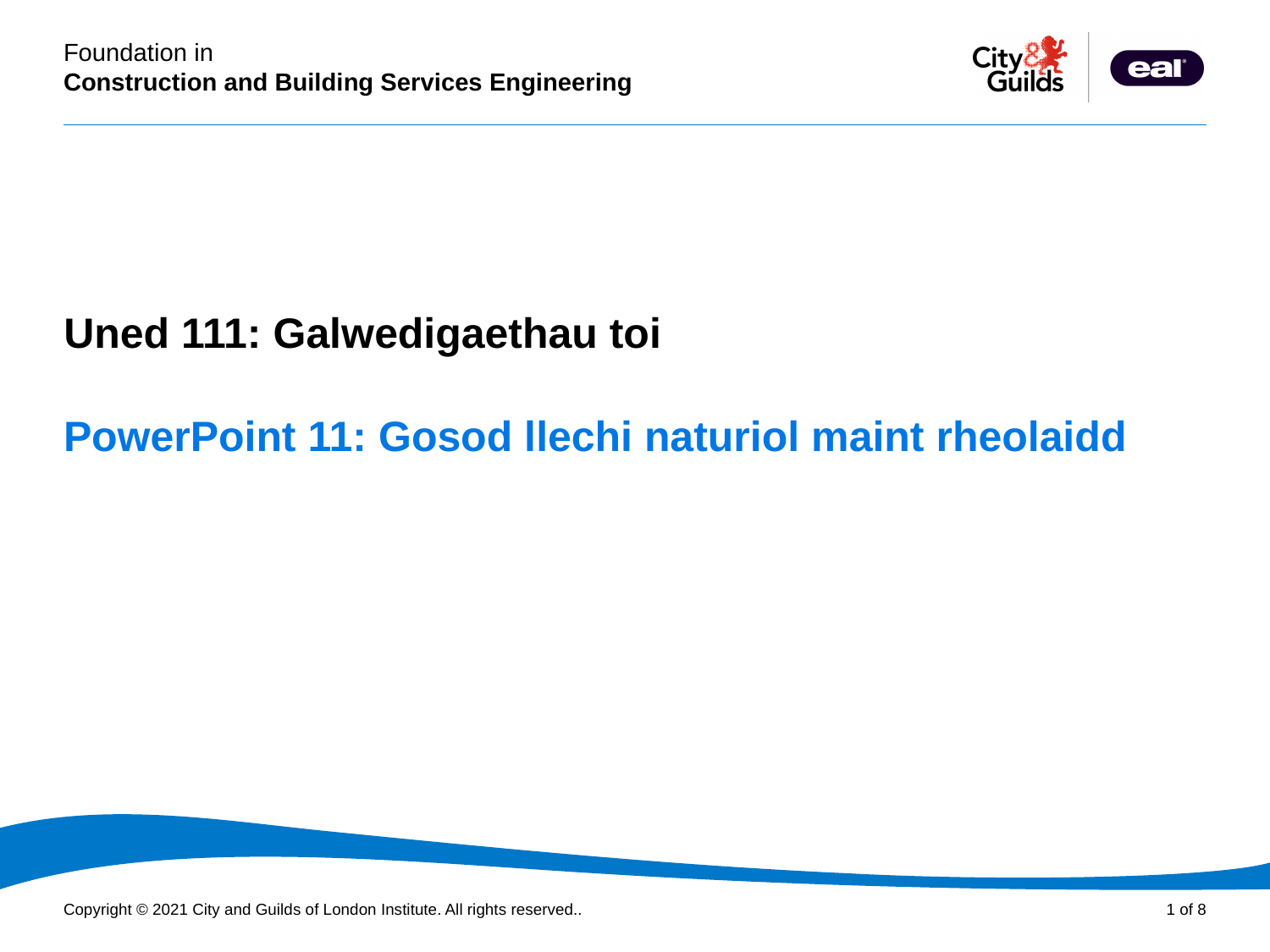

Cyflwyniad PowerPoint 1.1
Uned 111: Galwedigaethau toi
Uned 101: Cyflwyniad i’r Amgylchedd Adeiledig
# PowerPoint 11: Gosod llechi naturiol maint rheolaidd